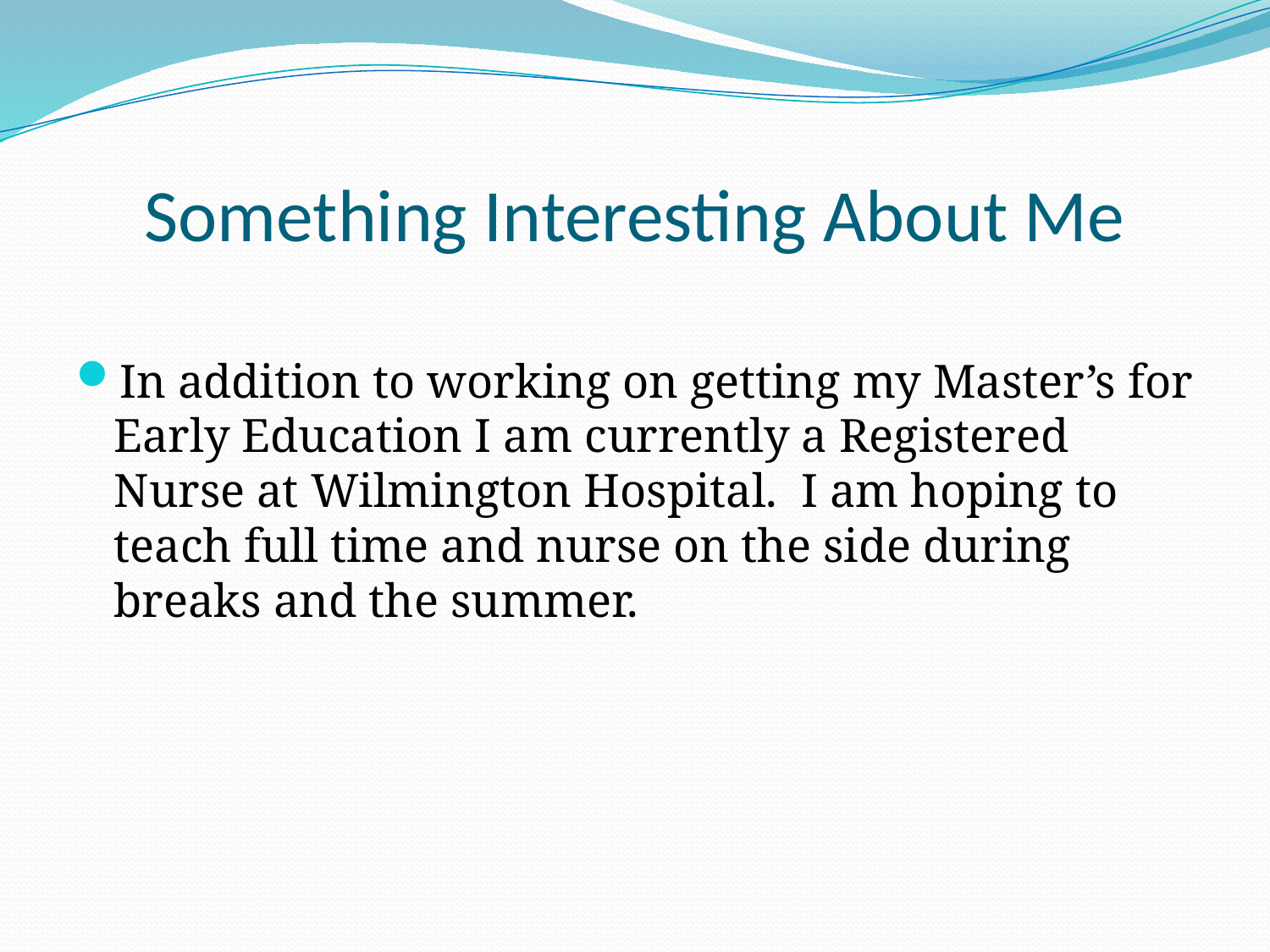

# Something Interesting About Me
In addition to working on getting my Master’s for Early Education I am currently a Registered Nurse at Wilmington Hospital.  I am hoping to teach full time and nurse on the side during breaks and the summer.